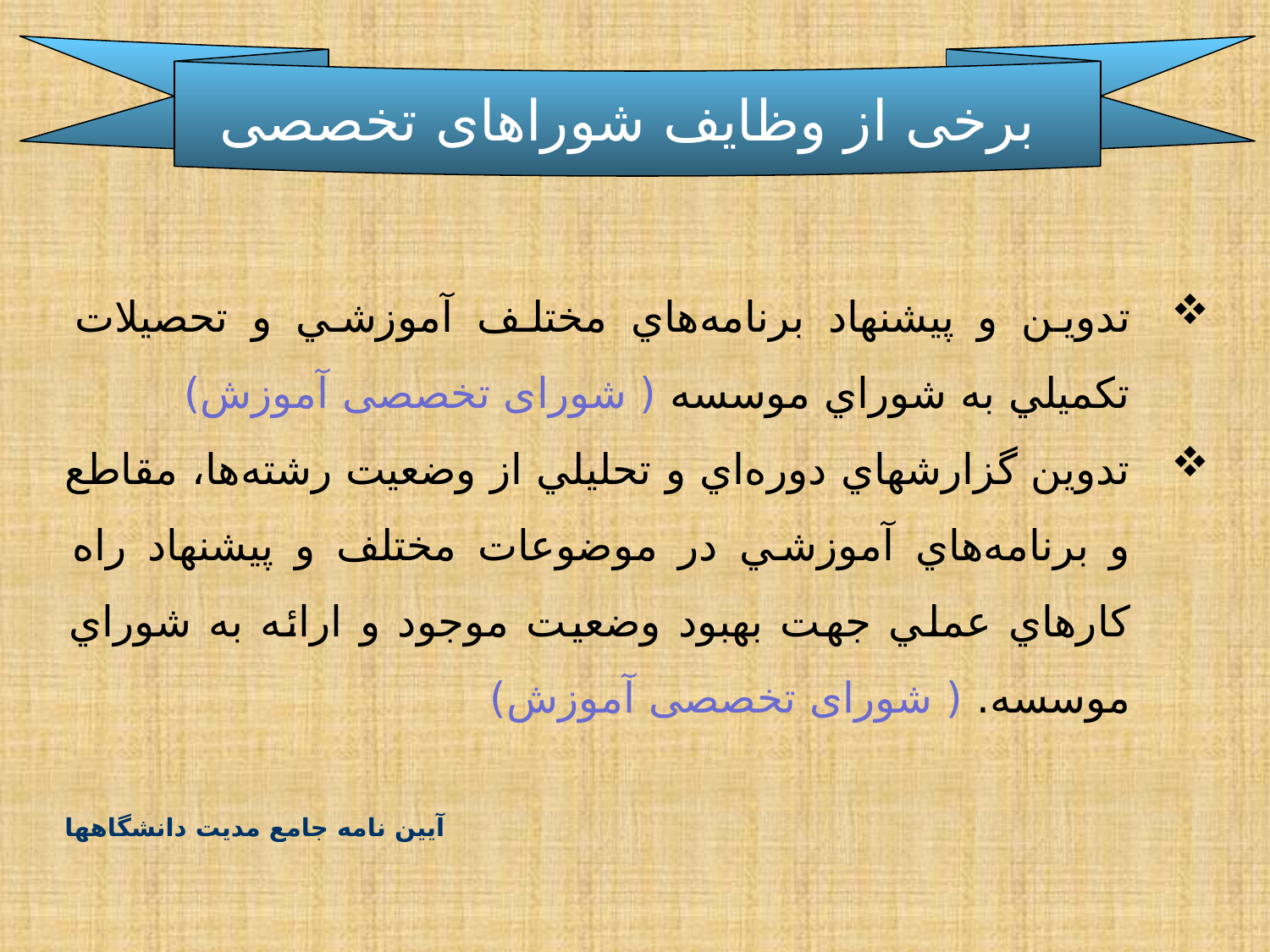

برخی از وظايف شوراهای تخصصی

تدوين و پيشنهاد برنامه‌هاي مختلف آموزشي و تحصيلات تكميلي به شوراي موسسه ( شورای تخصصی آموزش)
تدوين گزارشهاي دوره‌اي و تحليلي از وضعيت رشته‌ها، مقاطع و برنامه‌هاي آموزشي در موضوعات مختلف و پيشنهاد راه كارهاي عملي جهت بهبود وضعيت موجود و ارائه به شوراي موسسه. ( شورای تخصصی آموزش)

آیین نامه جامع مدیت دانشگاه‏ها